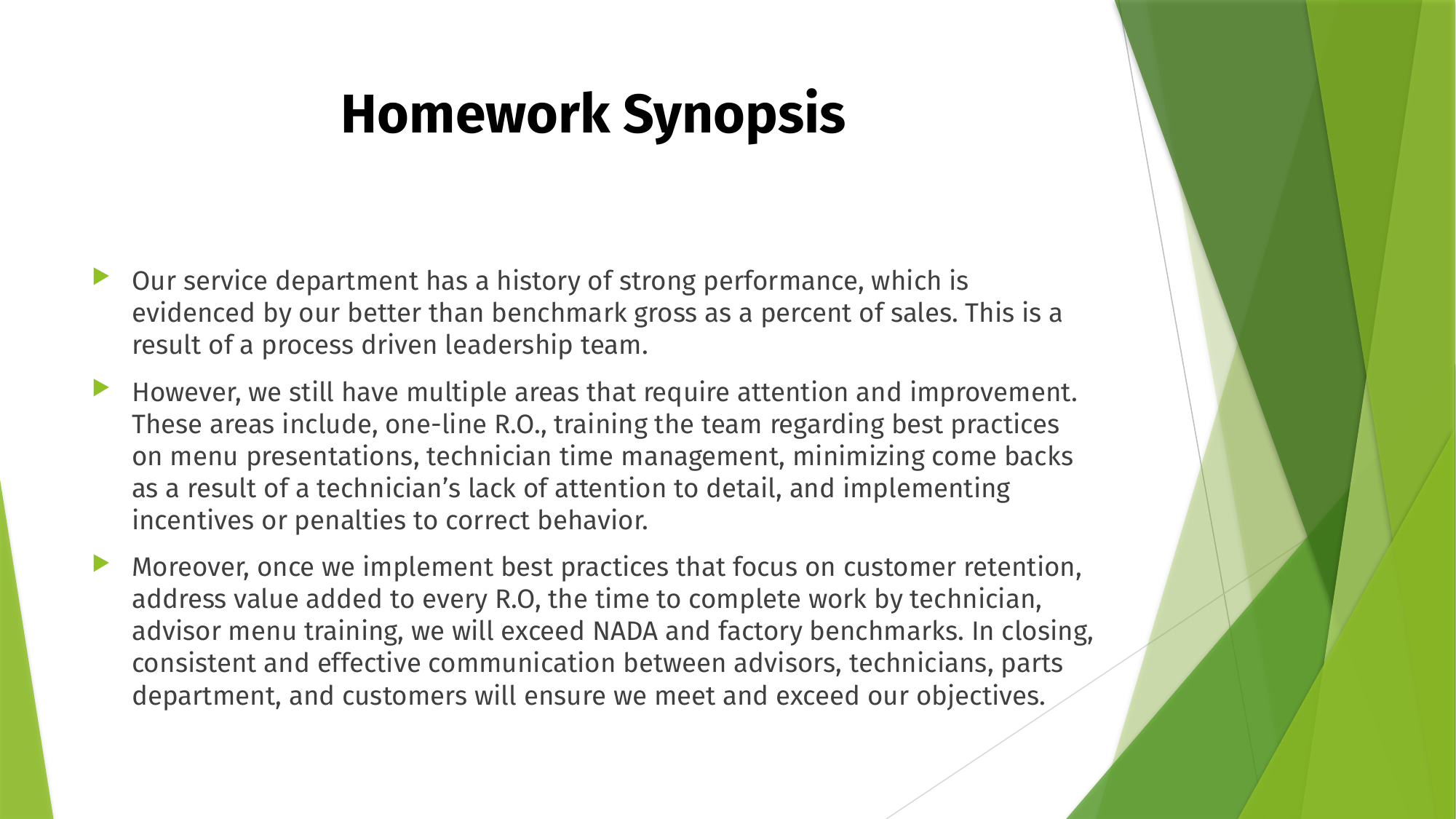

# Homework Synopsis
Our service department has a history of strong performance, which is evidenced by our better than benchmark gross as a percent of sales. This is a result of a process driven leadership team.
However, we still have multiple areas that require attention and improvement. These areas include, one-line R.O., training the team regarding best practices on menu presentations, technician time management, minimizing come backs as a result of a technician’s lack of attention to detail, and implementing incentives or penalties to correct behavior.
Moreover, once we implement best practices that focus on customer retention, address value added to every R.O, the time to complete work by technician, advisor menu training, we will exceed NADA and factory benchmarks. In closing, consistent and effective communication between advisors, technicians, parts department, and customers will ensure we meet and exceed our objectives.